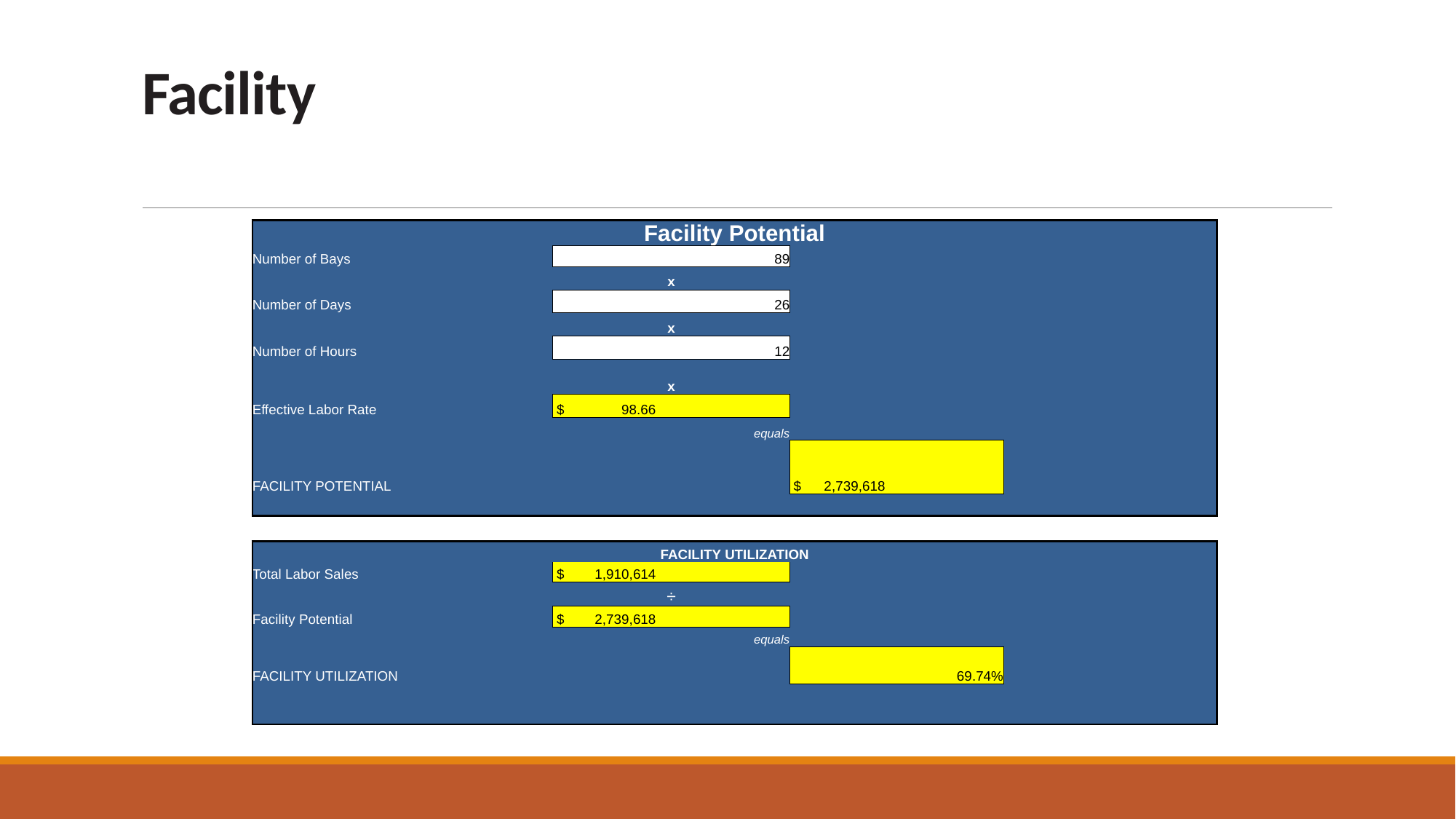

# Facility
| Facility Potential |  |  |  |  |  |
| --- | --- | --- | --- | --- | --- |
| Number of Bays | 89 |  |  |  |  |
|  | x |  |  |  |  |
| Number of Days | 26 |  |  |  |  |
|  | x |  |  |  |  |
| Number of Hours | 12 |  |  |  |  |
|  | x |  |  |  |  |
| Effective Labor Rate | $ 98.66 |  |  |  |  |
|  | equals |  |  |  |  |
| FACILITY POTENTIAL |  | $ 2,739,618 |  |  |  |
|  |  |  |  |  |  |
|  |  |  |  |  |  |
| FACILITY UTILIZATION |  |  |  |  |  |
| Total Labor Sales | $ 1,910,614 |  |  |  |  |
|  | ÷ |  |  |  |  |
| Facility Potential | $ 2,739,618 |  |  |  |  |
|  | equals |  |  |  |  |
| FACILITY UTILIZATION |  | 69.74% |  |  |  |
|  |  |  |  |  |  |
|  |  |  |  |  |  |